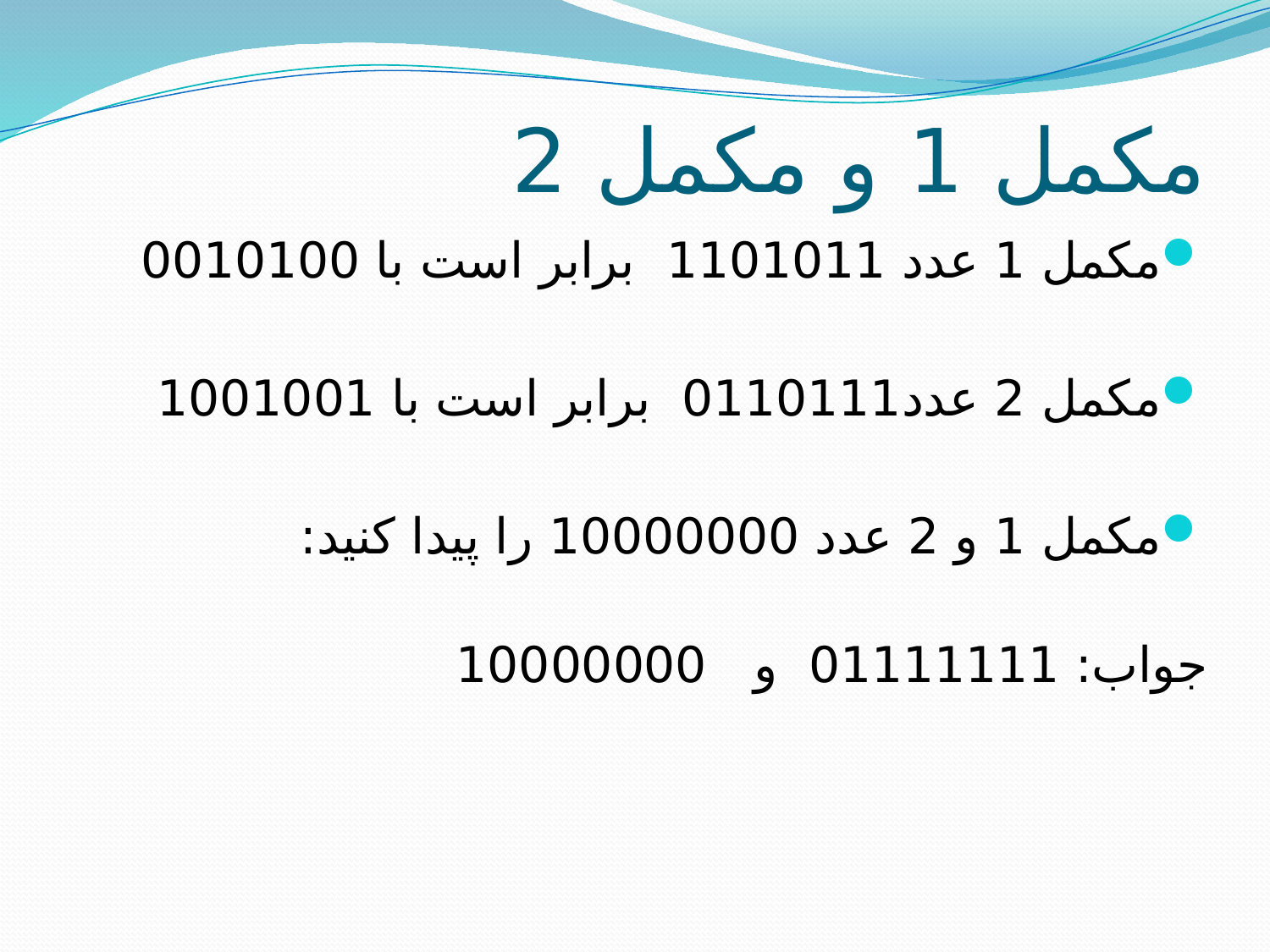

# مکمل 1 و مکمل 2
مکمل 1 عدد 1101011  برابر است با 0010100

مکمل 2 عدد0110111  برابر است با 1001001

مکمل 1 و 2 عدد 10000000 را پیدا کنید:

	جواب: 01111111  و   10000000